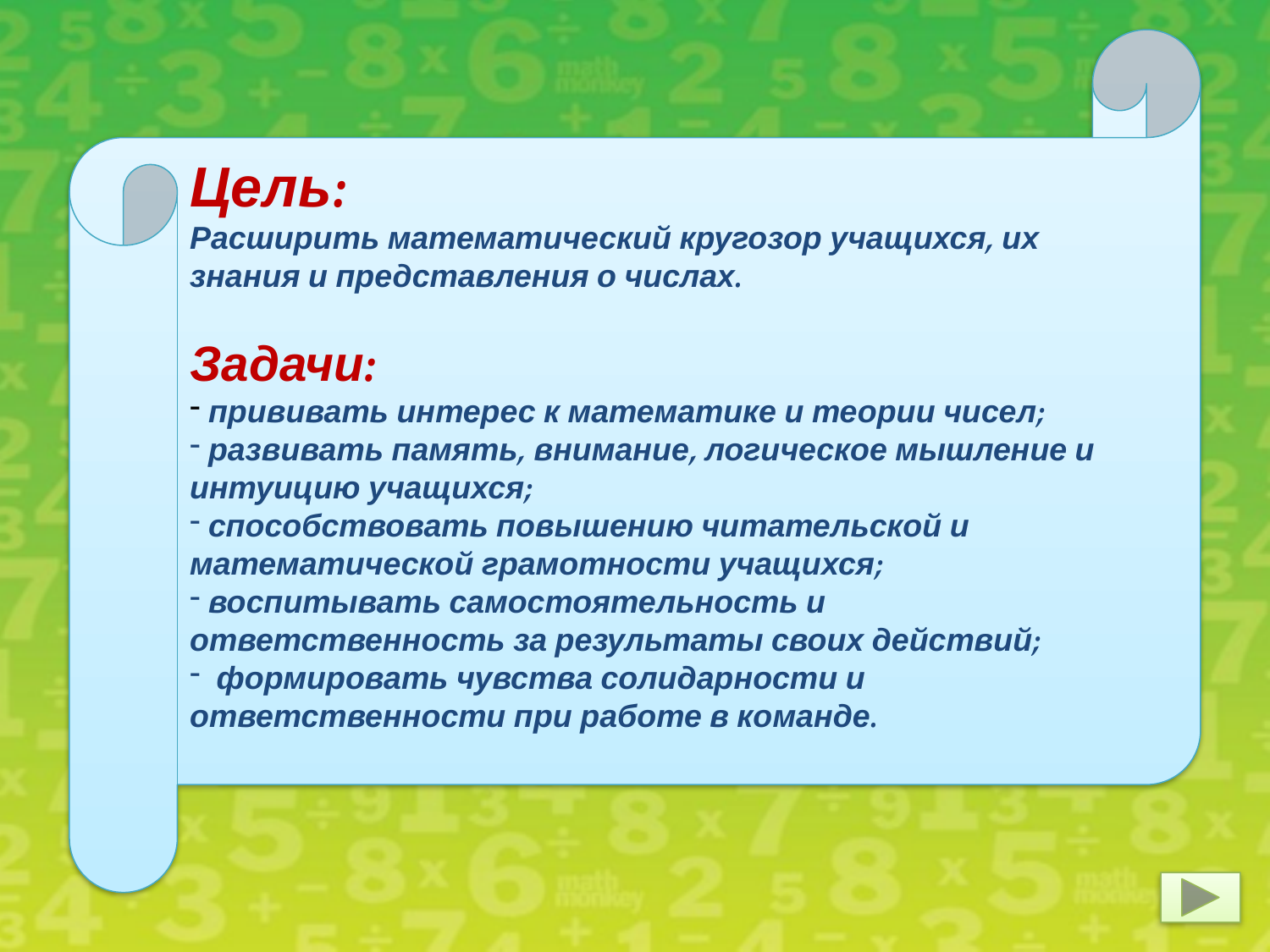

Цель:
Расширить математический кругозор учащихся, их знания и представления о числах.

Задачи:
 прививать интерес к математике и теории чисел;
 развивать память, внимание, логическое мышление и интуицию учащихся;
 способствовать повышению читательской и математической грамотности учащихся;
 воспитывать самостоятельность и ответственность за результаты своих действий;
  формировать чувства солидарности и ответственности при работе в команде.